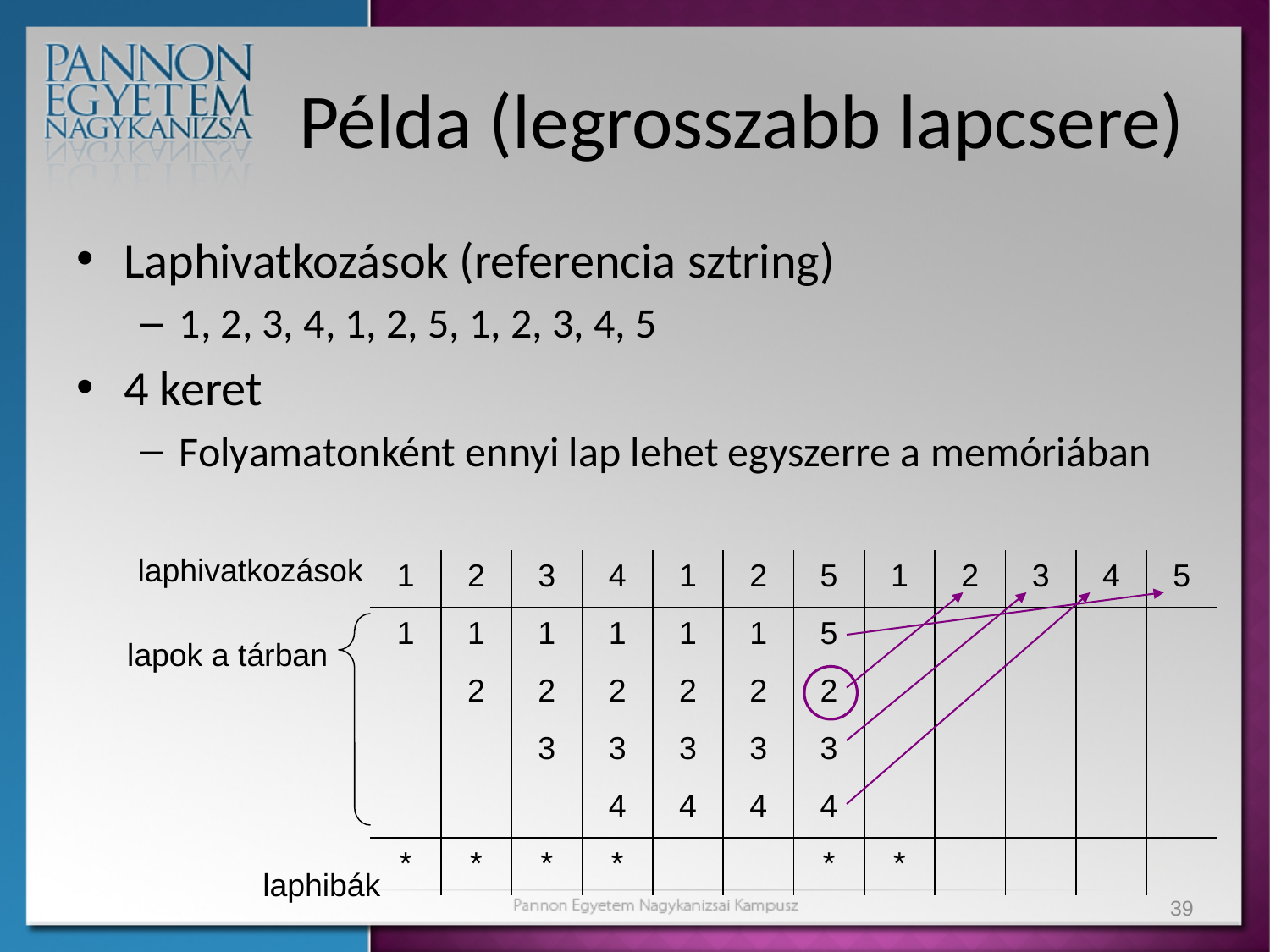

# Példa (legrosszabb lapcsere)
Laphivatkozások (referencia sztring)
1, 2, 3, 4, 1, 2, 5, 1, 2, 3, 4, 5
4 keret
Folyamatonként ennyi lap lehet egyszerre a memóriában
laphivatkozások
| 1 | 2 | 3 | 4 | 1 | 2 | 5 | 1 | 2 | 3 | 4 | 5 |
| --- | --- | --- | --- | --- | --- | --- | --- | --- | --- | --- | --- |
| 1 | 1 | 1 | 1 | 1 | 1 | 5 |  |  |  |  |  |
|  | 2 | 2 | 2 | 2 | 2 | 2 |  |  |  |  |  |
|  |  | 3 | 3 | 3 | 3 | 3 |  |  |  |  |  |
|  |  |  | 4 | 4 | 4 | 4 |  |  |  |  |  |
| \* | \* | \* | \* |  |  | \* | \* |  |  |  |  |

lapok a tárban

laphibák
39